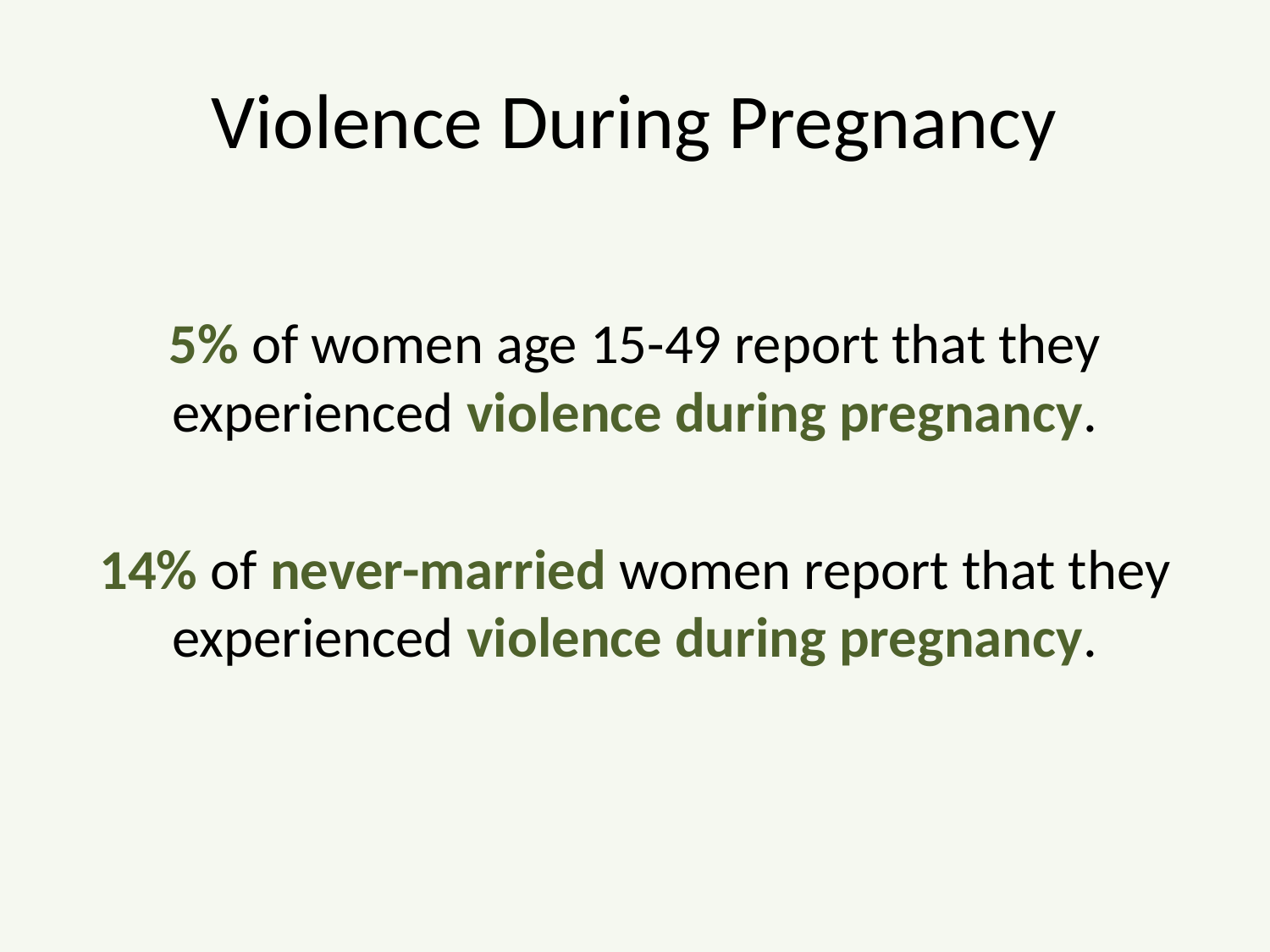

# Violence During Pregnancy

5% of women age 15-49 report that they experienced violence during pregnancy.

14% of never-married women report that they experienced violence during pregnancy.